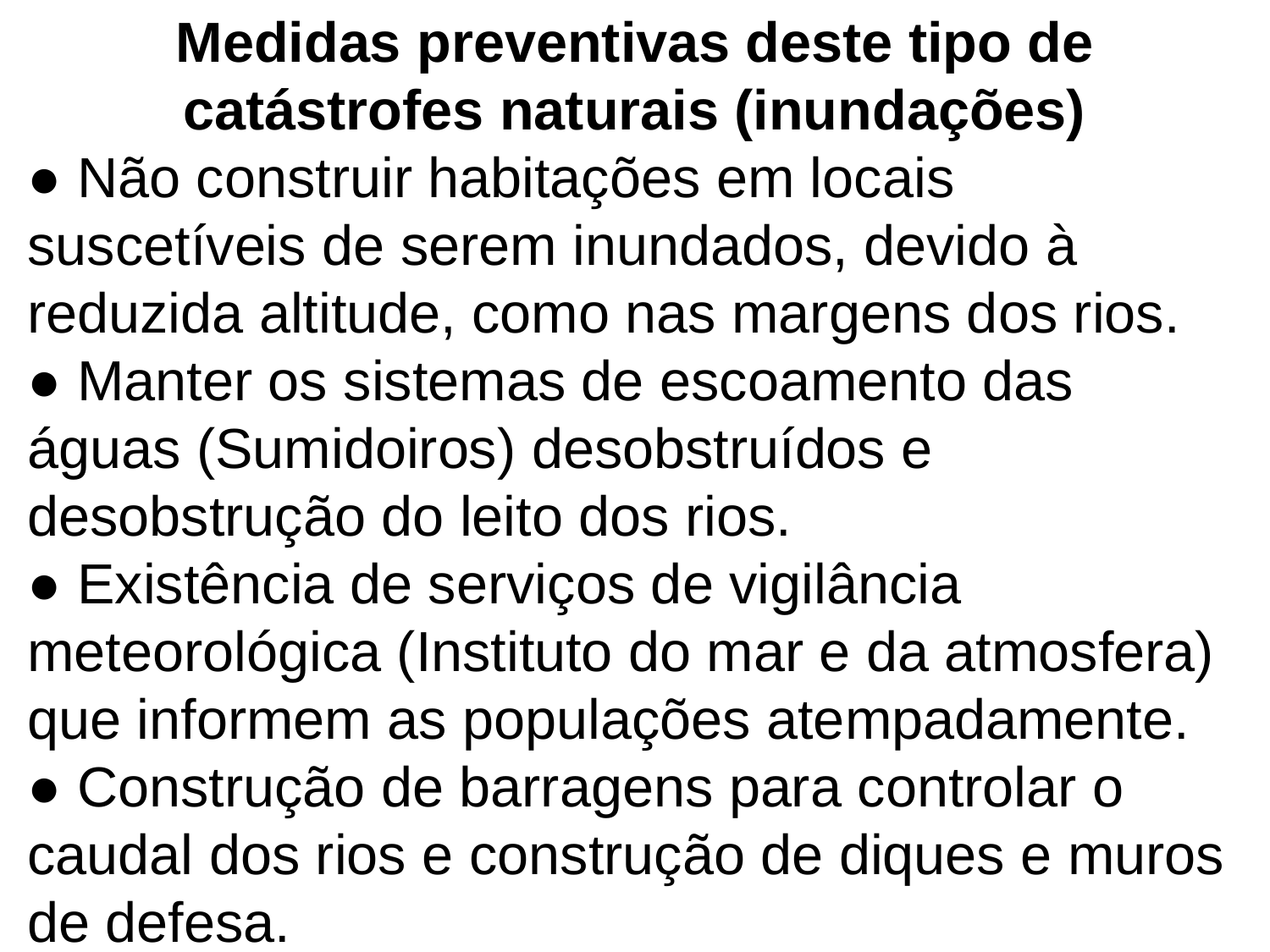

Medidas preventivas deste tipo de catástrofes naturais (inundações)
● Não construir habitações em locais suscetíveis de serem inundados, devido à reduzida altitude, como nas margens dos rios.
● Manter os sistemas de escoamento das águas (Sumidoiros) desobstruídos e desobstrução do leito dos rios.
● Existência de serviços de vigilância meteorológica (Instituto do mar e da atmosfera) que informem as populações atempadamente.
● Construção de barragens para controlar o caudal dos rios e construção de diques e muros de defesa.